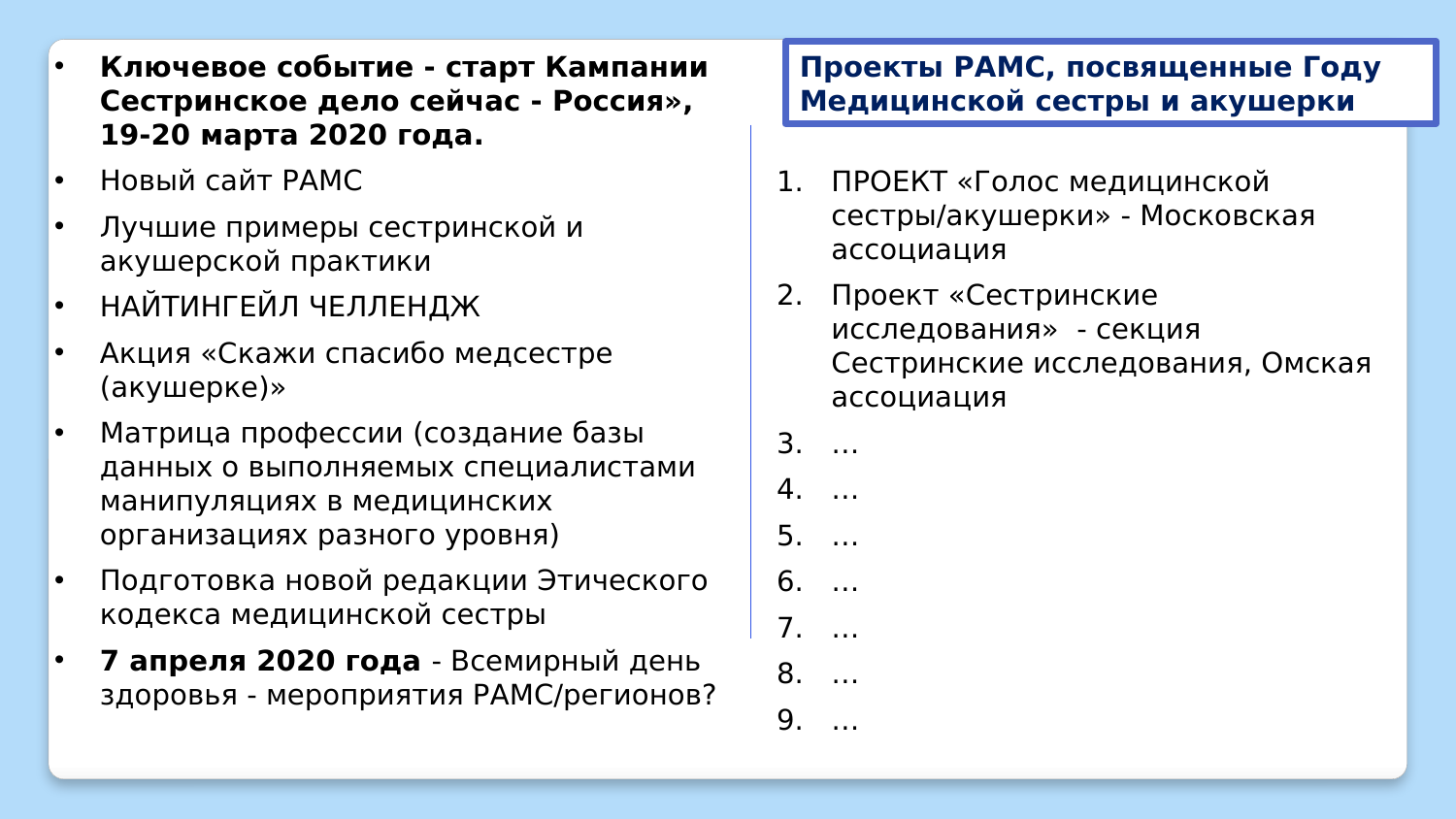

Ключевое событие - старт Кампании Сестринское дело сейчас - Россия», 19-20 марта 2020 года.
Новый сайт РАМС
Лучшие примеры сестринской и акушерской практики
НАЙТИНГЕЙЛ ЧЕЛЛЕНДЖ
Акция «Скажи спасибо медсестре (акушерке)»
Матрица профессии (создание базы данных о выполняемых специалистами манипуляциях в медицинских организациях разного уровня)
Подготовка новой редакции Этического кодекса медицинской сестры
7 апреля 2020 года - Всемирный день здоровья - мероприятия РАМС/регионов?

Проекты РАМС, посвященные Году Медицинской сестры и акушерки
ПРОЕКТ «Голос медицинской сестры/акушерки» - Московская ассоциация
Проект «Сестринские исследования»  - секция Сестринские исследования, Омская ассоциация
…
…
…
…
…
…
…